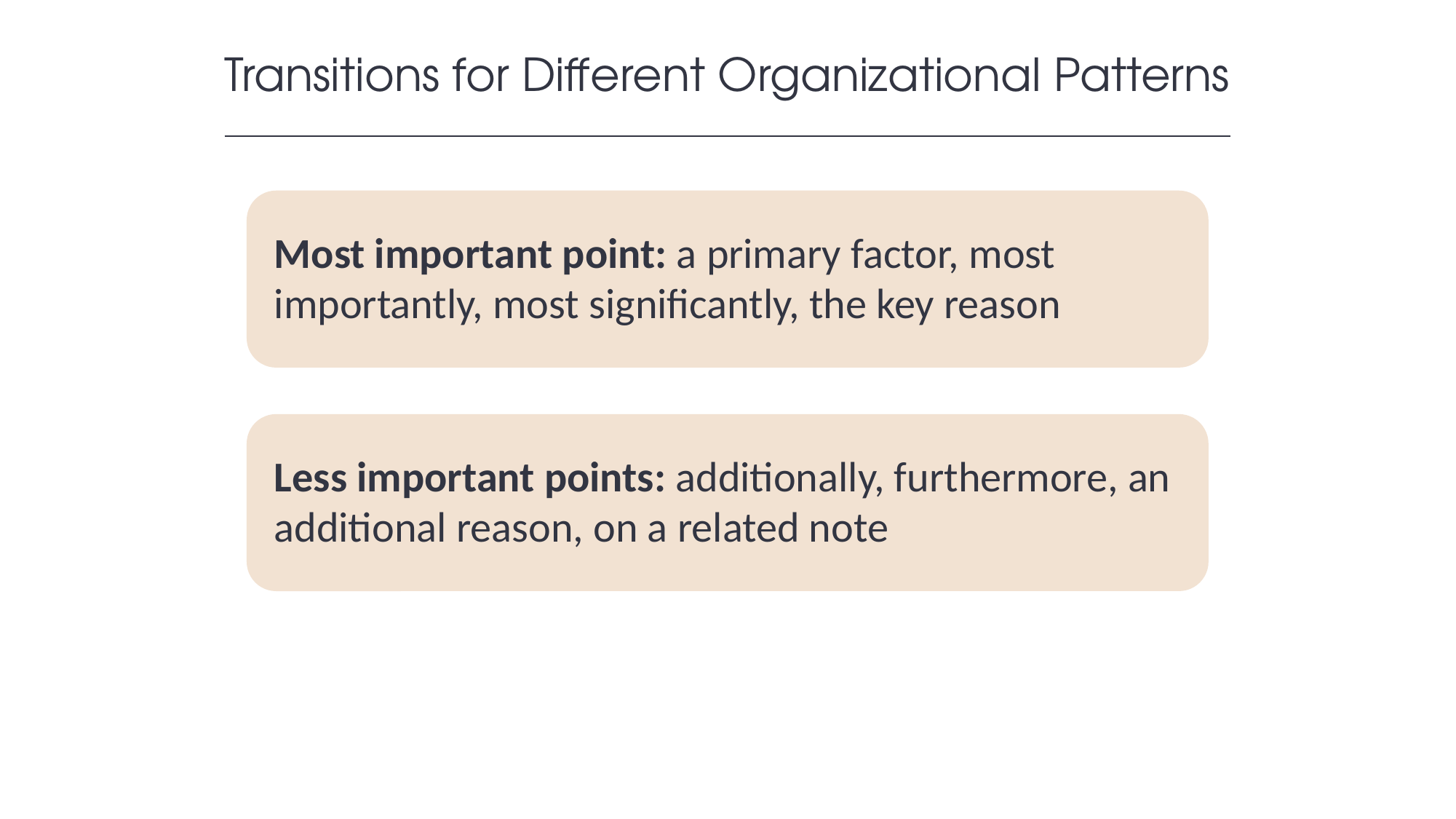

Transitions for Different Organizational Patterns

HAWKES LEARNING

Most important point: a primary factor, most importantly, most significantly, the key reason

Less important points: additionally, furthermore, an additional reason, on a related note